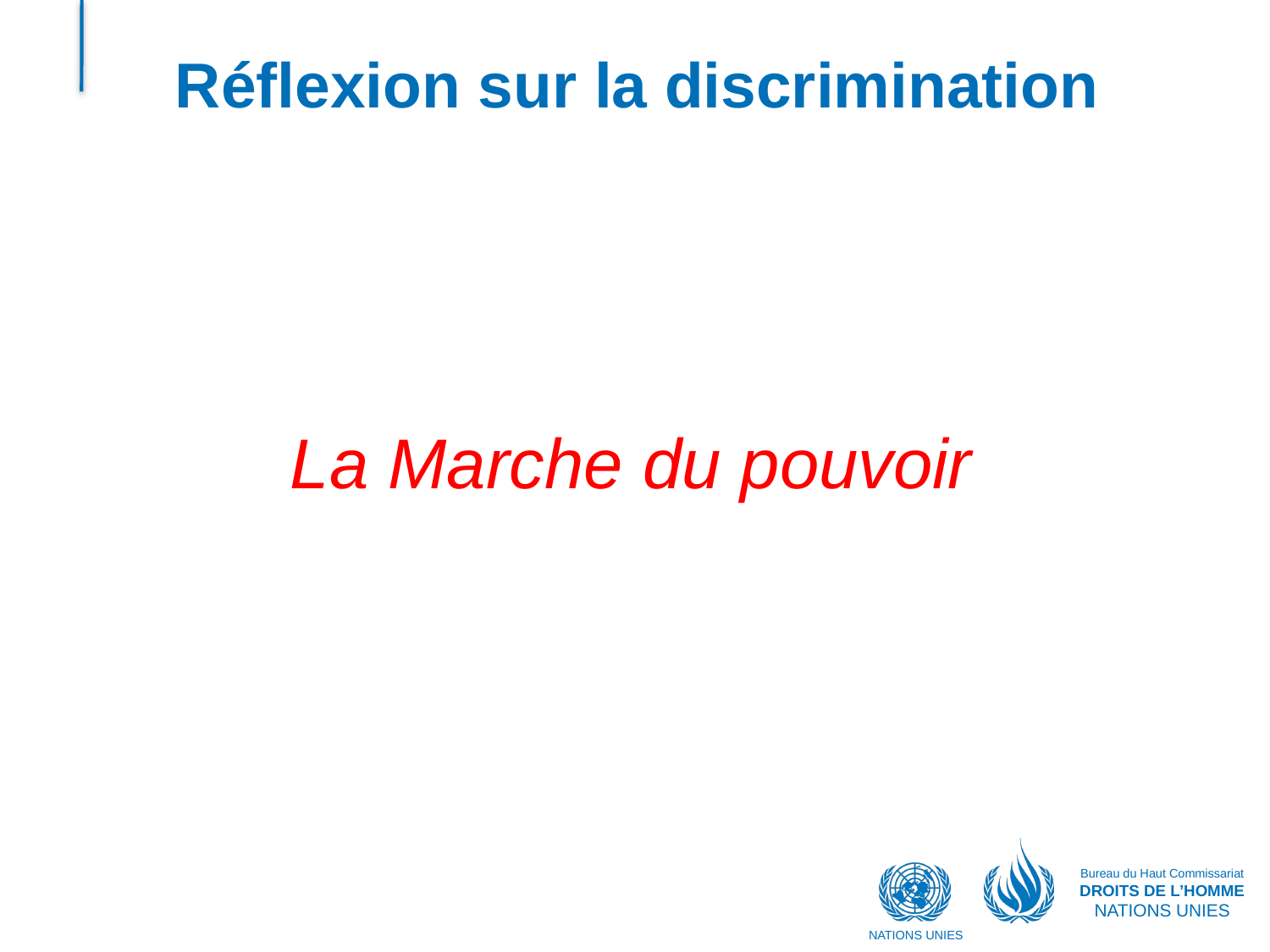

# Réflexion sur la discrimination

La Marche du pouvoir

Bureau du Haut Commissariat
DROITS DE L’HOMME
NATIONS UNIES
NATIONS UNIES